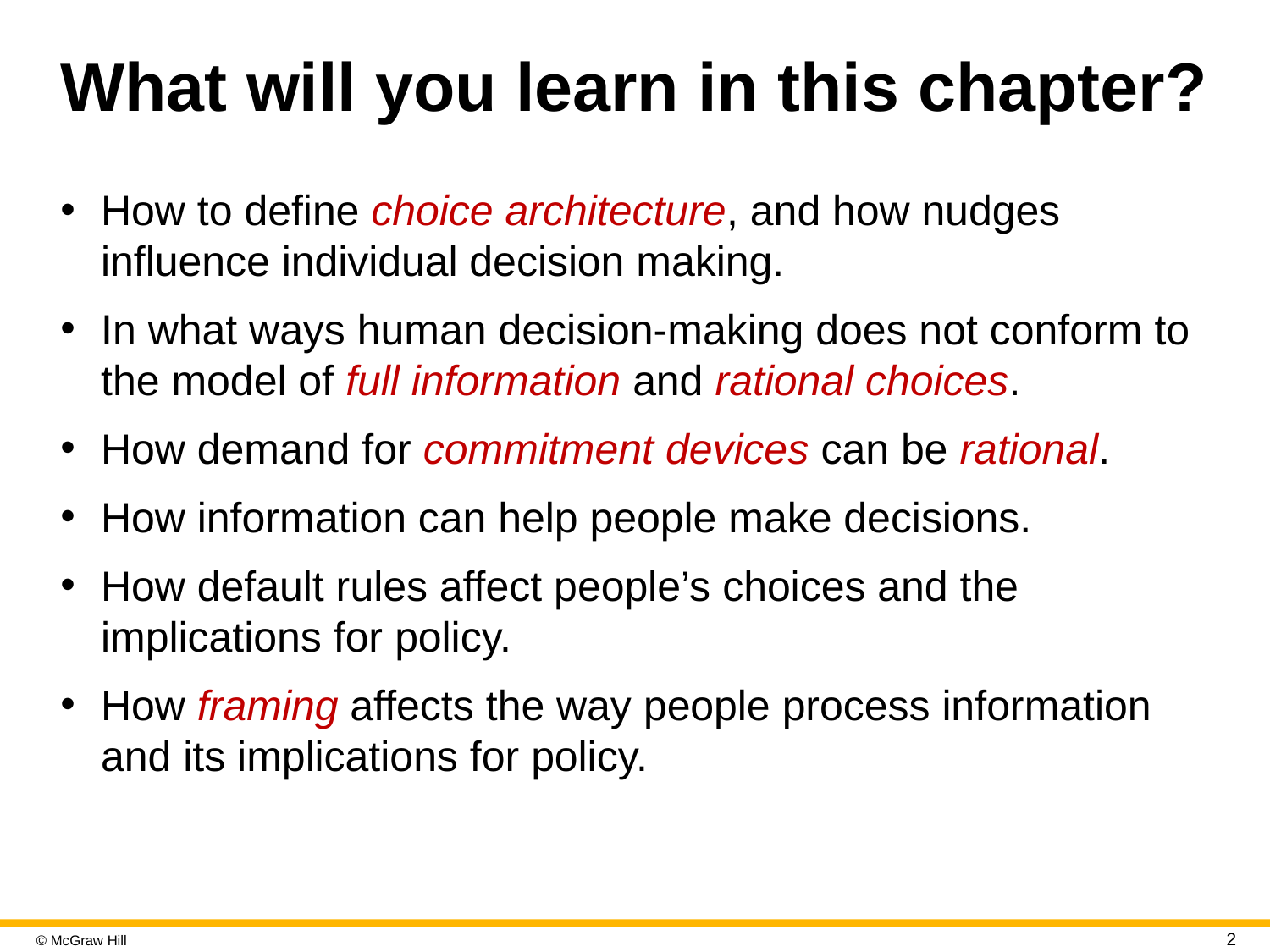

# What will you learn in this chapter?
How to define choice architecture, and how nudges influence individual decision making.
In what ways human decision-making does not conform to the model of full information and rational choices.
How demand for commitment devices can be rational.
How information can help people make decisions.
How default rules affect people’s choices and the implications for policy.
How framing affects the way people process information and its implications for policy.